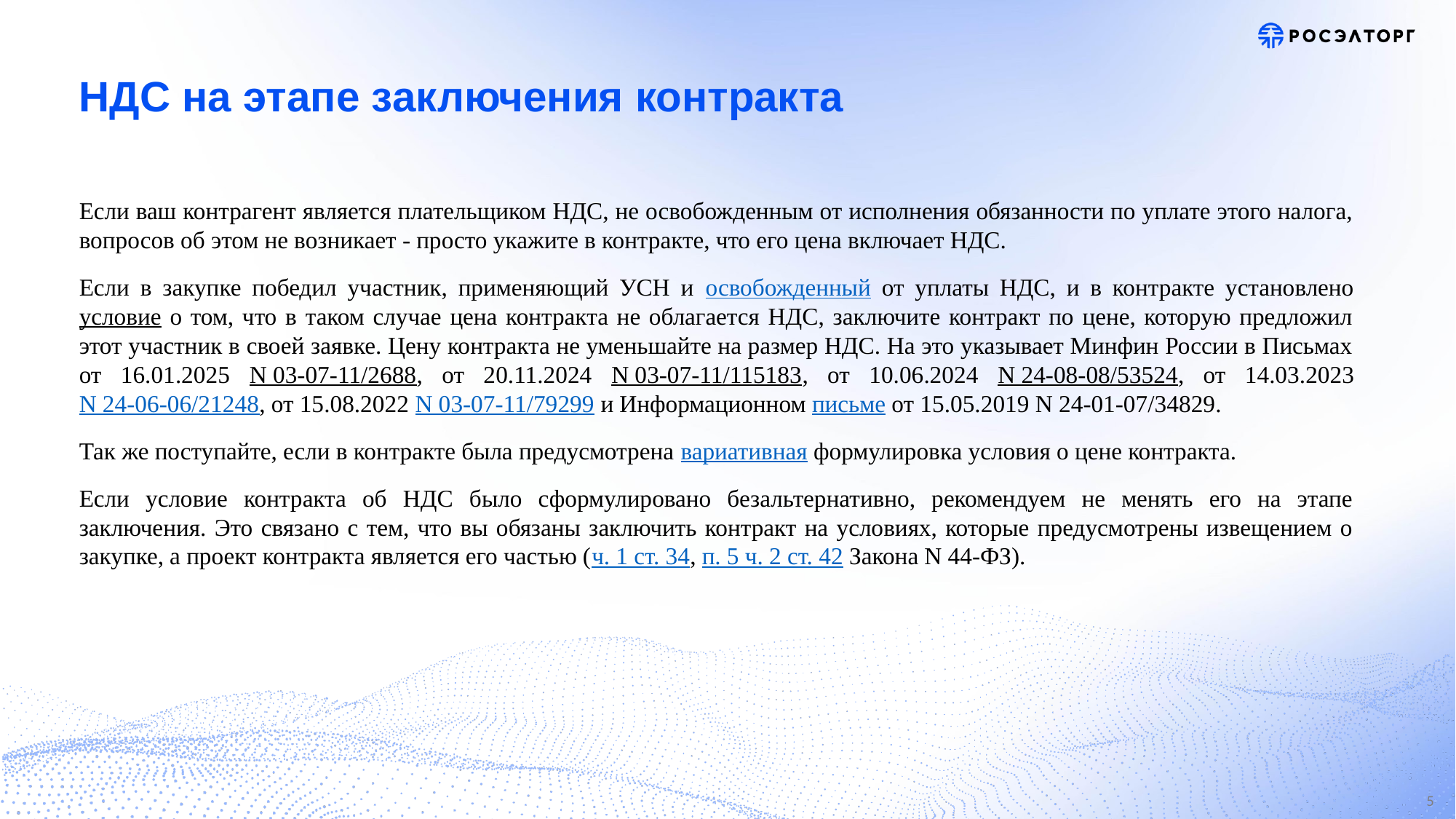

# НДС на этапе заключения контракта
Если ваш контрагент является плательщиком НДС, не освобожденным от исполнения обязанности по уплате этого налога, вопросов об этом не возникает - просто укажите в контракте, что его цена включает НДС.
Если в закупке победил участник, применяющий УСН и освобожденный от уплаты НДС, и в контракте установлено условие о том, что в таком случае цена контракта не облагается НДС, заключите контракт по цене, которую предложил этот участник в своей заявке. Цену контракта не уменьшайте на размер НДС. На это указывает Минфин России в Письмах от 16.01.2025 N 03-07-11/2688, от 20.11.2024 N 03-07-11/115183, от 10.06.2024 N 24-08-08/53524, от 14.03.2023 N 24-06-06/21248, от 15.08.2022 N 03-07-11/79299 и Информационном письме от 15.05.2019 N 24-01-07/34829.
Так же поступайте, если в контракте была предусмотрена вариативная формулировка условия о цене контракта.
Если условие контракта об НДС было сформулировано безальтернативно, рекомендуем не менять его на этапе заключения. Это связано с тем, что вы обязаны заключить контракт на условиях, которые предусмотрены извещением о закупке, а проект контракта является его частью (ч. 1 ст. 34, п. 5 ч. 2 ст. 42 Закона N 44-ФЗ).